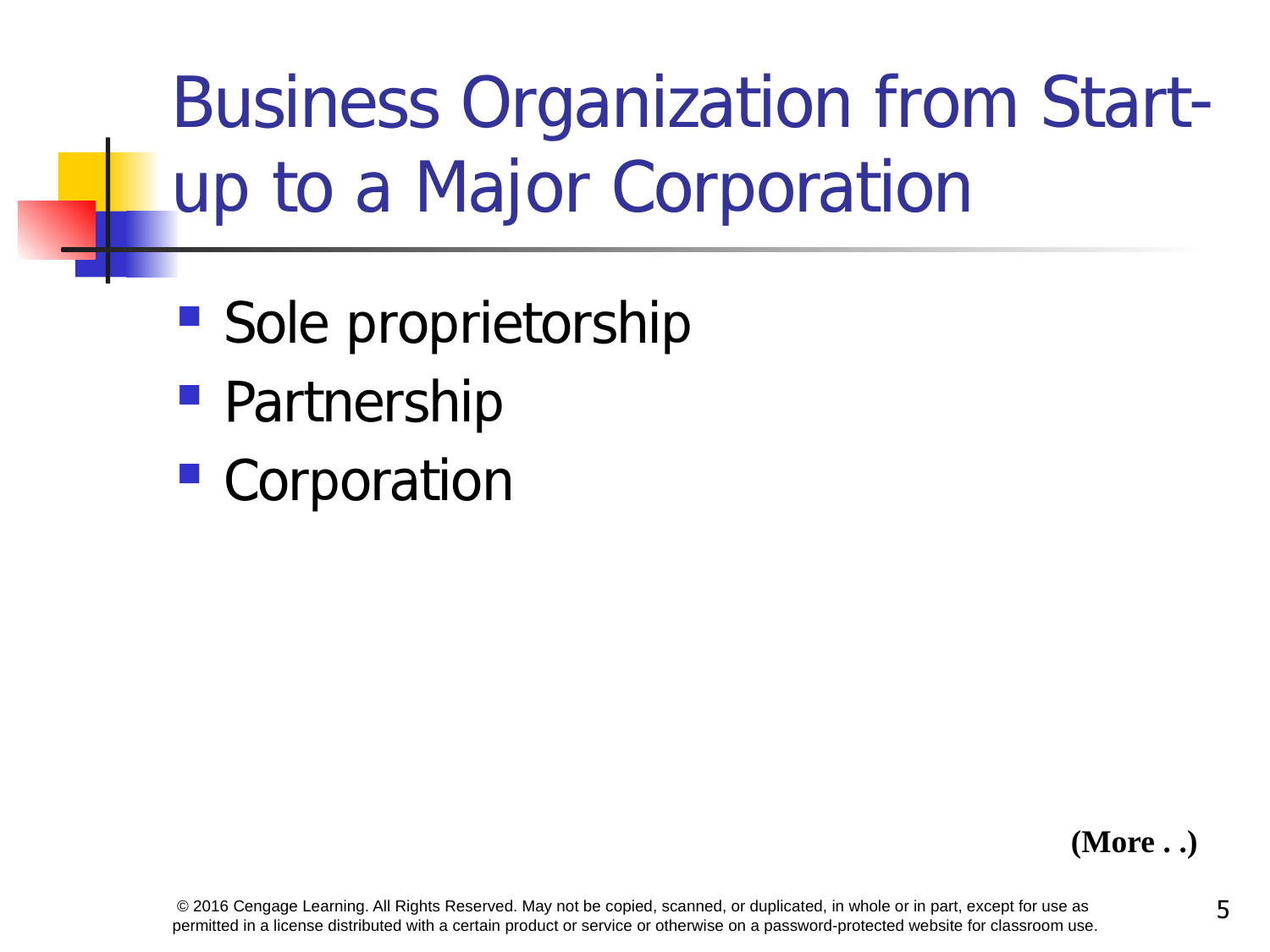

# Business Organization from Start-up to a Major Corporation
Sole proprietorship
Partnership
Corporation
(More . .)
5